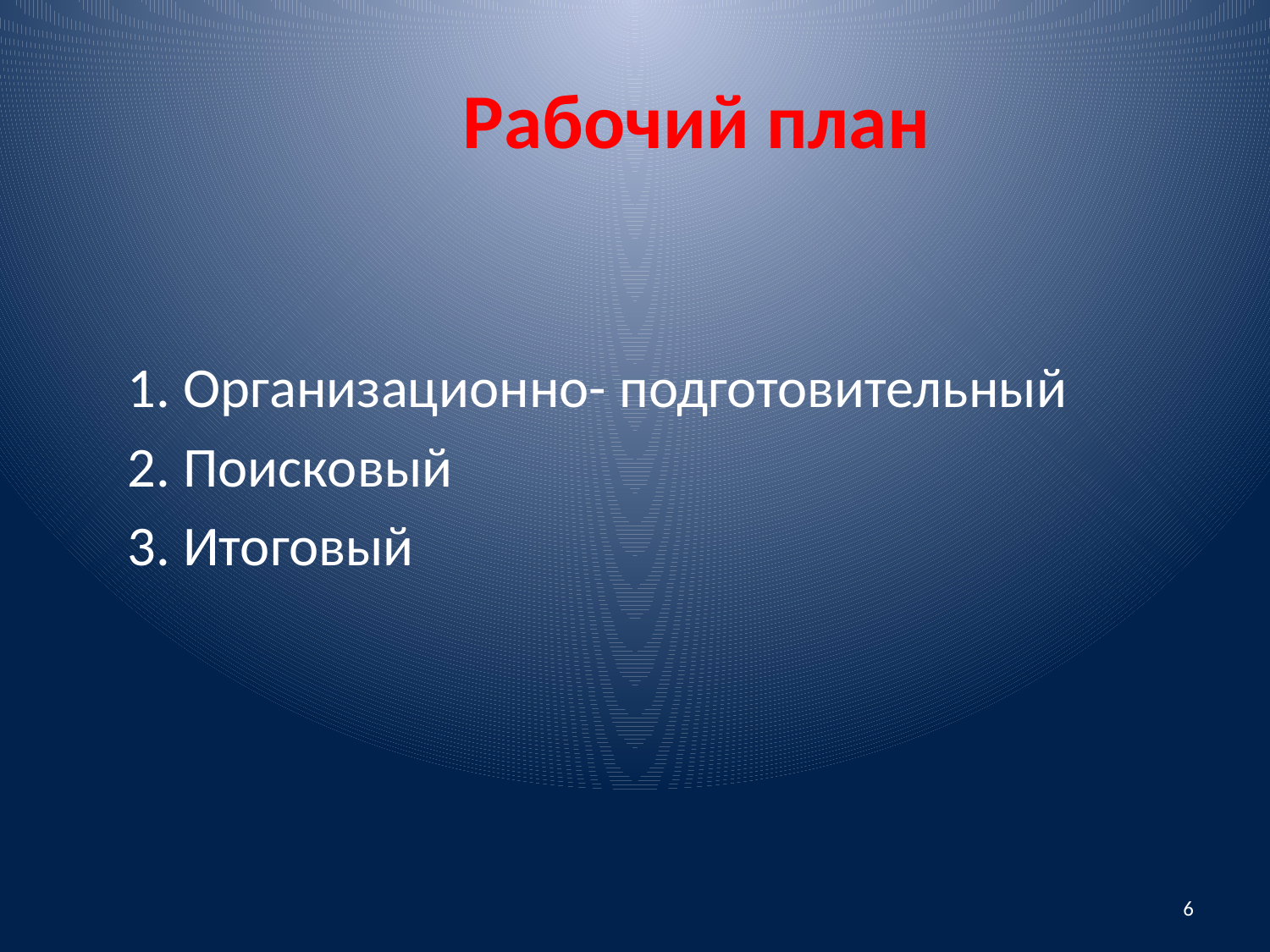

# Рабочий план

1. Организационно- подготовительный
2. Поисковый
3. Итоговый
6